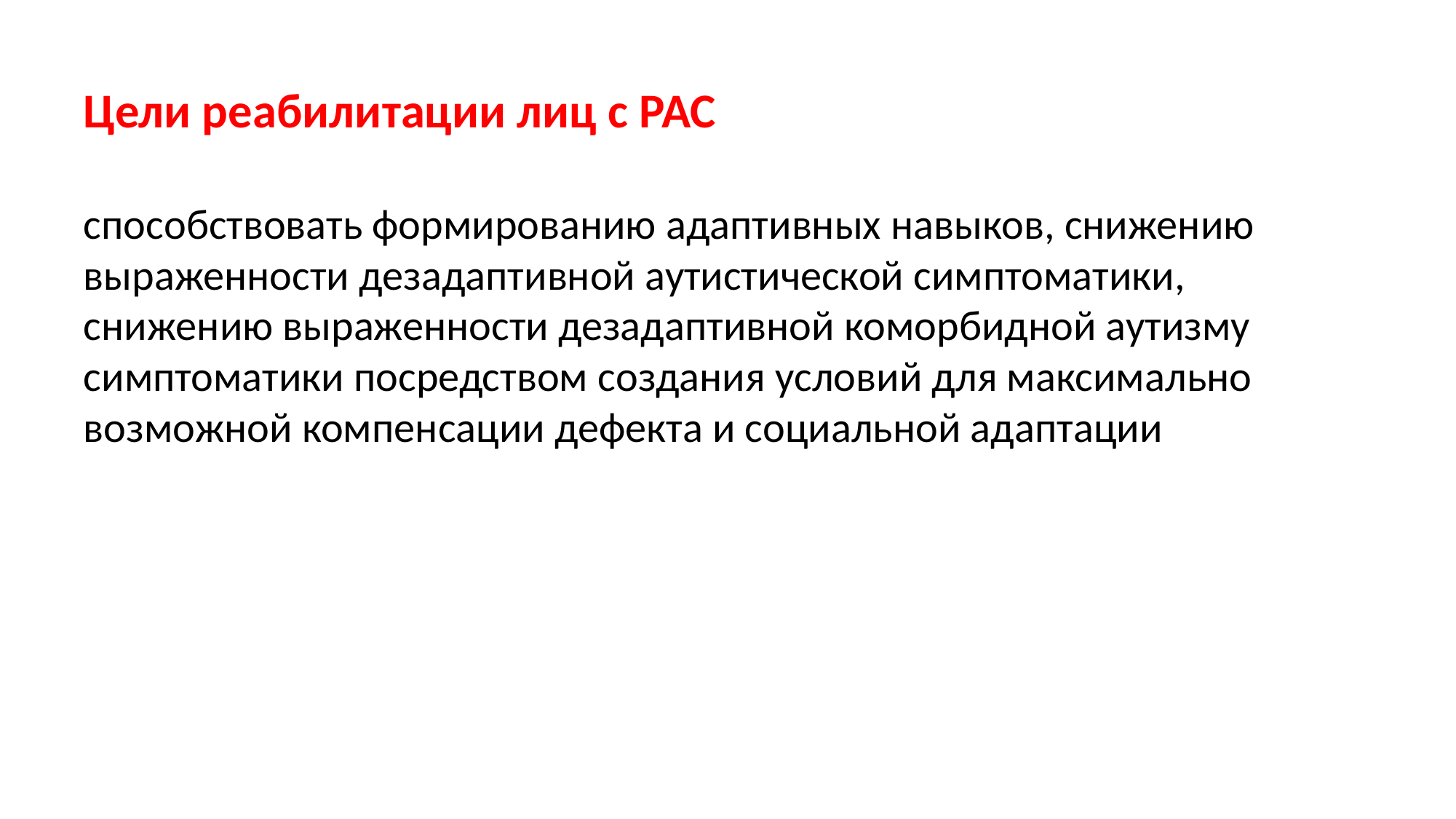

# Цели реабилитации лиц с РАС
способствовать формированию адаптивных навыков, снижению выраженности дезадаптивной аутистической симптоматики, снижению выраженности дезадаптивной коморбидной аутизму симптоматики посредством создания условий для максимально возможной компенсации дефекта и социальной адаптации